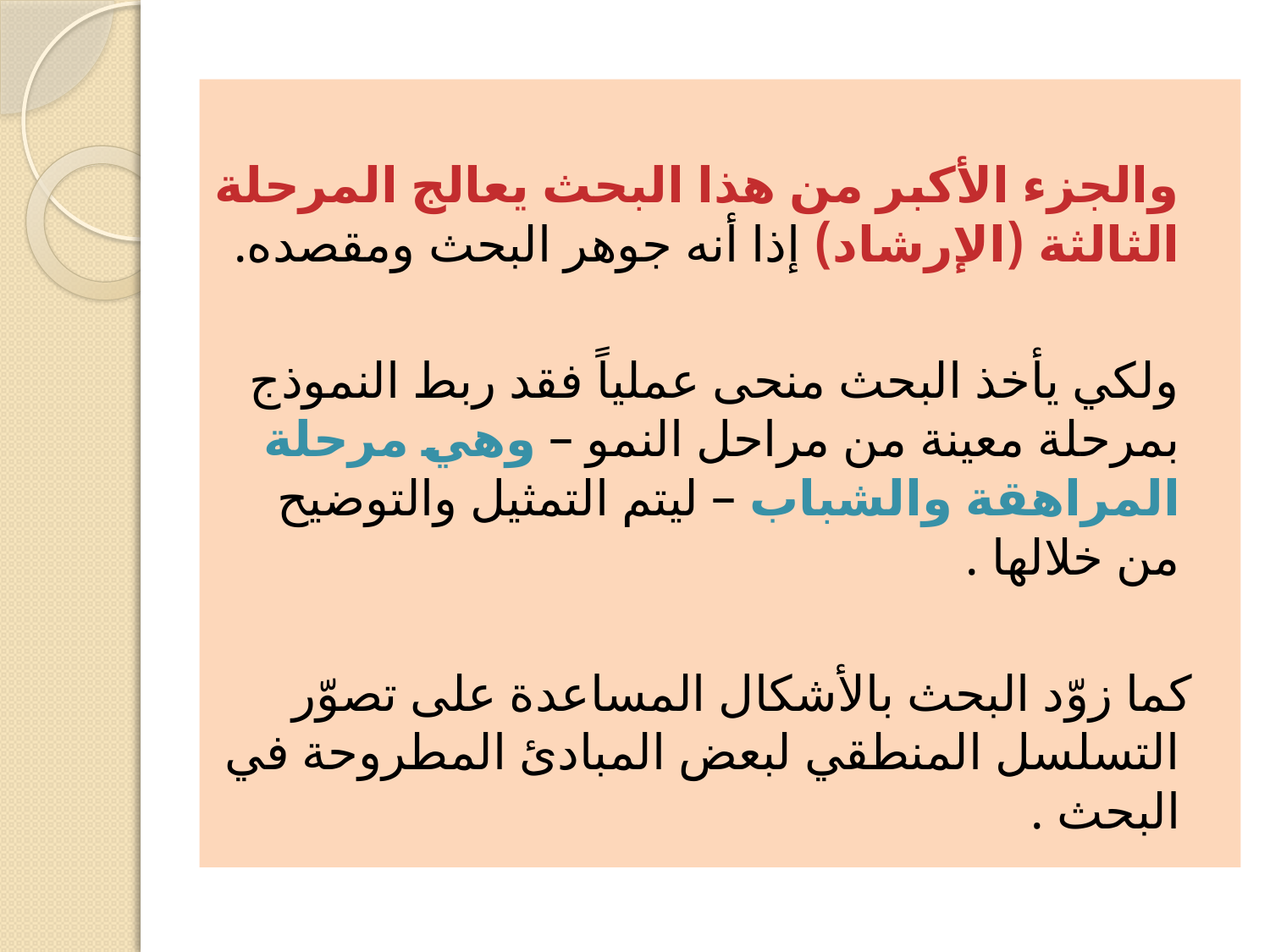

والجزء الأكبر من هذا البحث يعالج المرحلة الثالثة (الإرشاد) إذا أنه جوهر البحث ومقصده.

   ولكي يأخذ البحث منحى عملياً فقد ربط النموذج بمرحلة معينة من مراحل النمو – وهي مرحلة المراهقة والشباب – ليتم التمثيل والتوضيح من خلالها .

  كما زوّد البحث بالأشكال المساعدة على تصوّر التسلسل المنطقي لبعض المبادئ المطروحة في البحث .